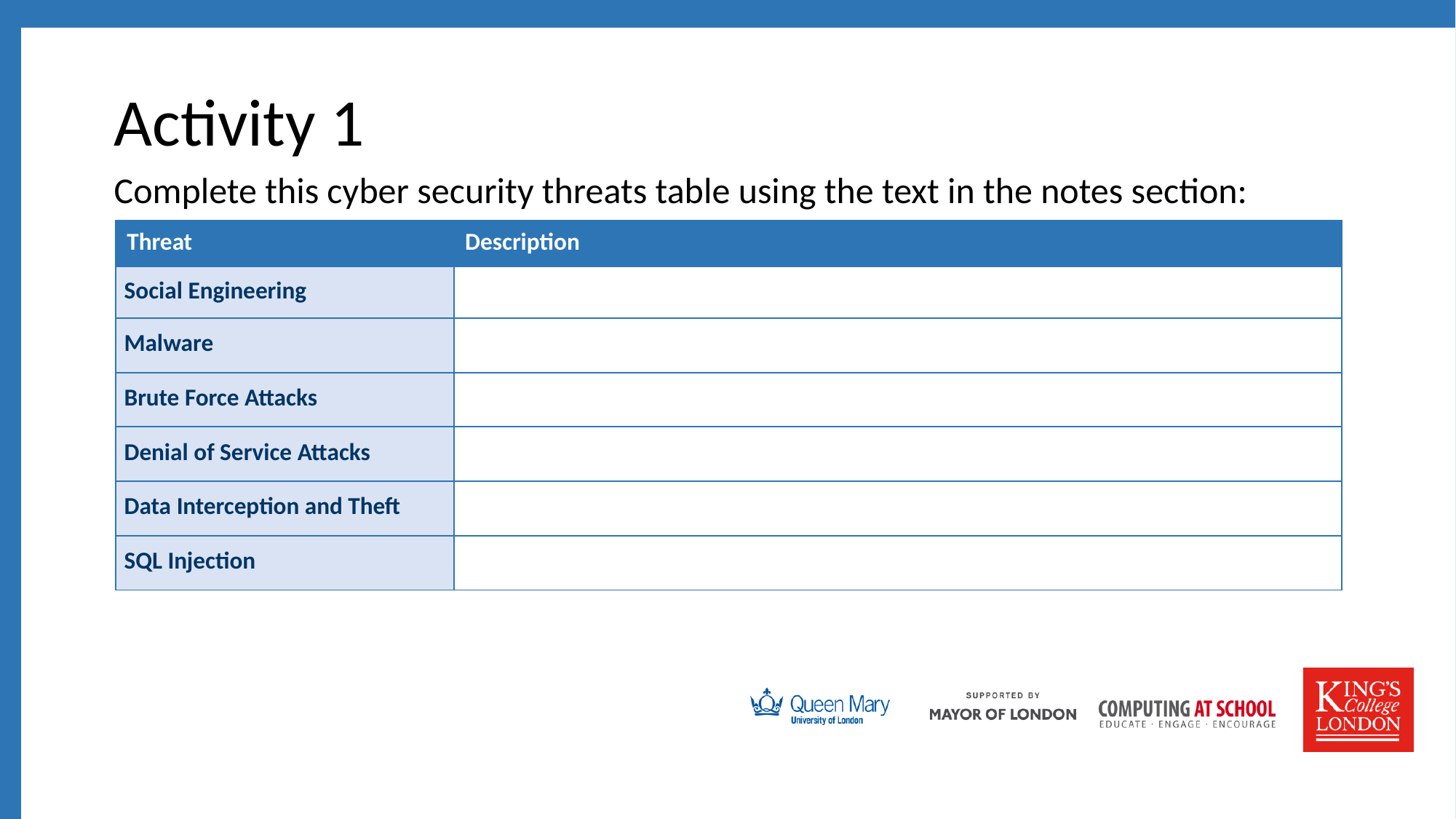

# Activity 1
Complete this cyber security threats table using the text in the notes section:
| Threat | Description |
| --- | --- |
| Social Engineering |  |
| Malware |  |
| Brute Force Attacks |  |
| Denial of Service Attacks |  |
| Data Interception and Theft |  |
| SQL Injection |  |